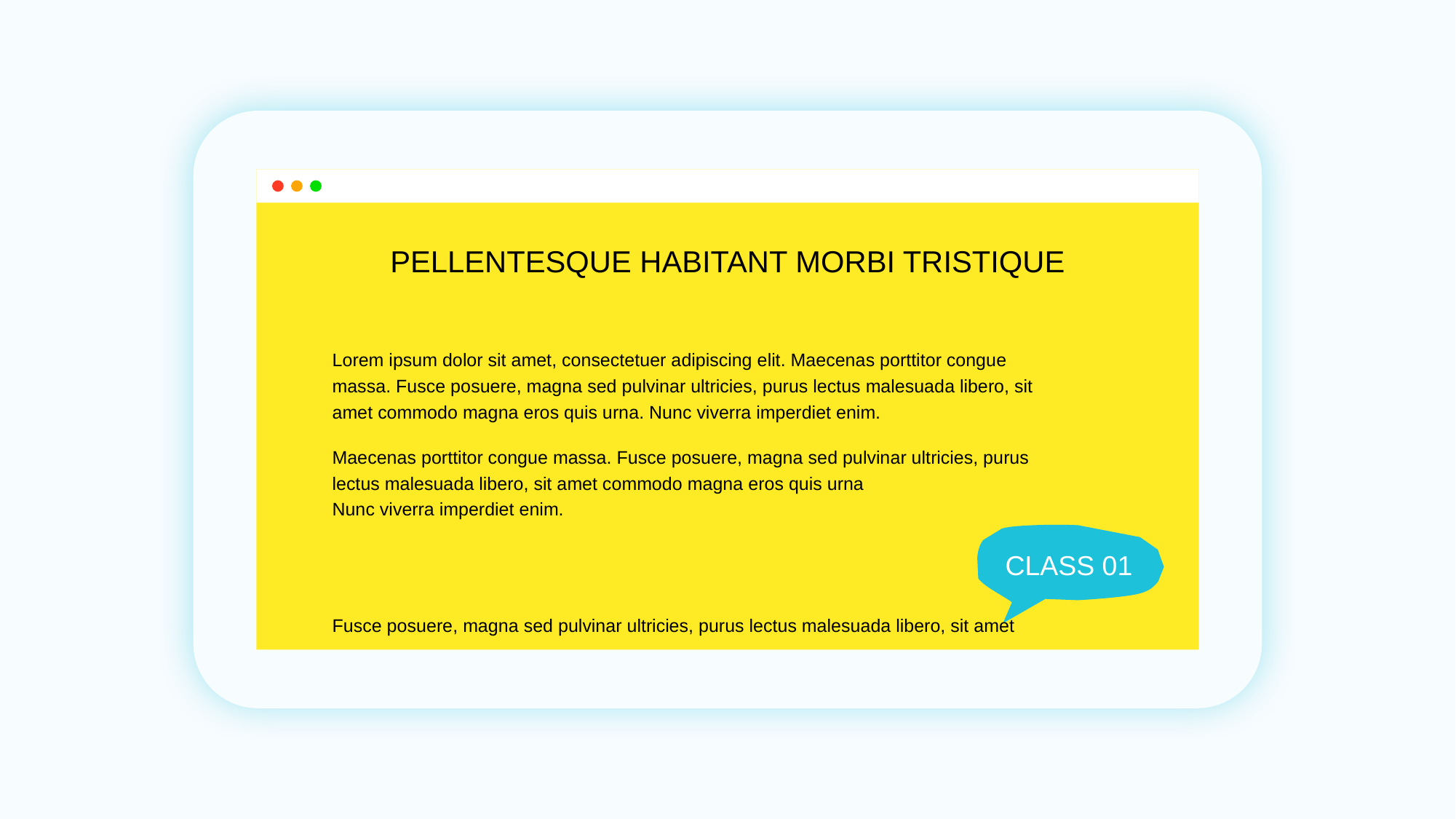

PELLENTESQUE HABITANT MORBI TRISTIQUE
Lorem ipsum dolor sit amet, consectetuer adipiscing elit. Maecenas porttitor congue massa. Fusce posuere, magna sed pulvinar ultricies, purus lectus malesuada libero, sit amet commodo magna eros quis urna. Nunc viverra imperdiet enim.
Maecenas porttitor congue massa. Fusce posuere, magna sed pulvinar ultricies, purus lectus malesuada libero, sit amet commodo magna eros quis urna
Nunc viverra imperdiet enim.

CLASS 01
Fusce posuere, magna sed pulvinar ultricies, purus lectus malesuada libero, sit amet